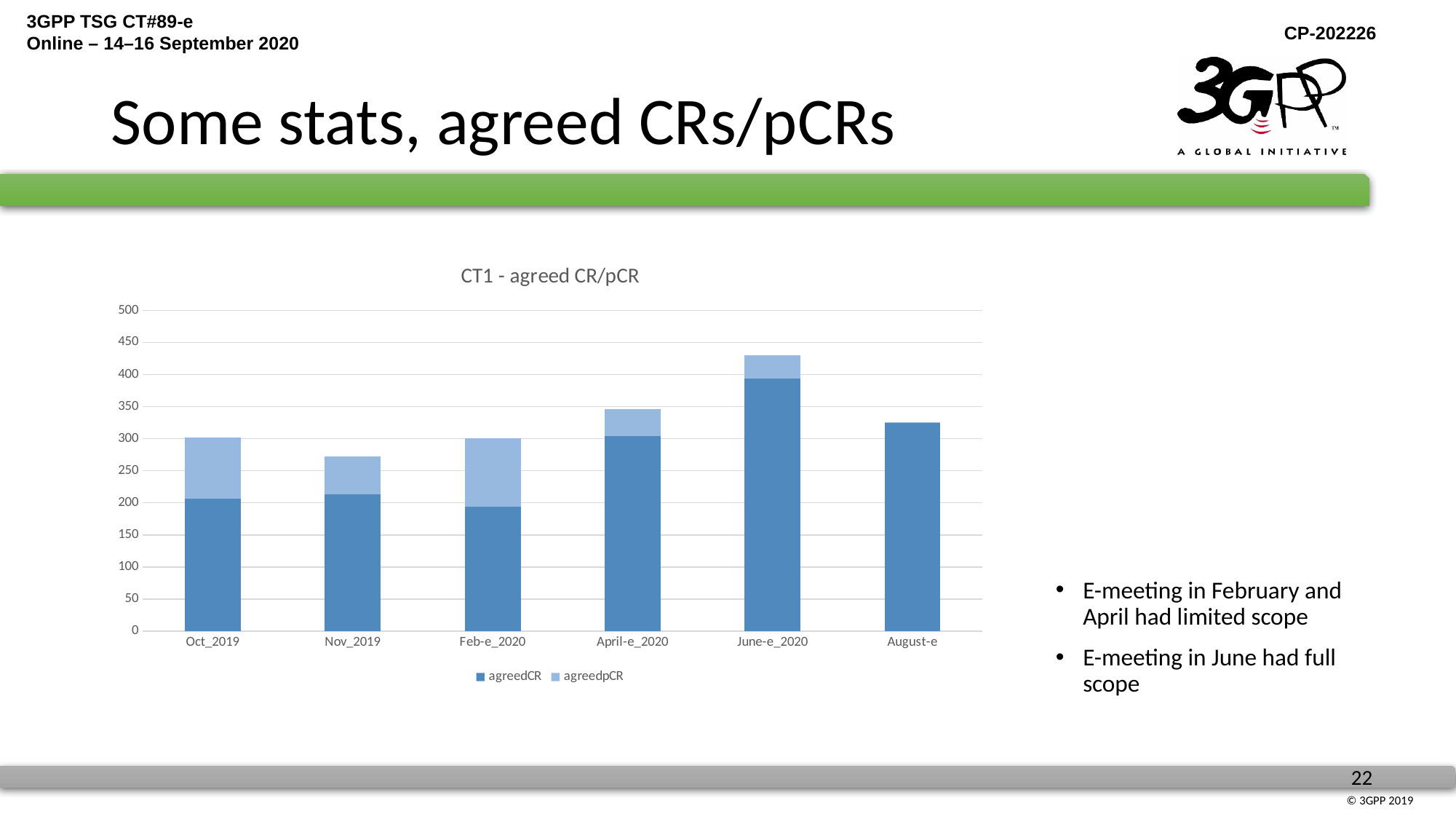

# Some stats, agreed CRs/pCRs

### Chart: CT1 - agreed CR/pCR

| Category | agreedCR | agreedpCR |
|---|---|---|
| Oct_2019 | 207.0 | 95.0 |
| Nov_2019 | 213.0 | 59.0 |
| Feb-e_2020 | 194.0 | 107.0 |
| April-e_2020 | 304.0 | 42.0 |
| June-e_2020 | 394.0 | 36.0 |
| August-e | 325.0 | 1.0 |
E-meeting in February and April had limited scope
E-meeting in June had full scope